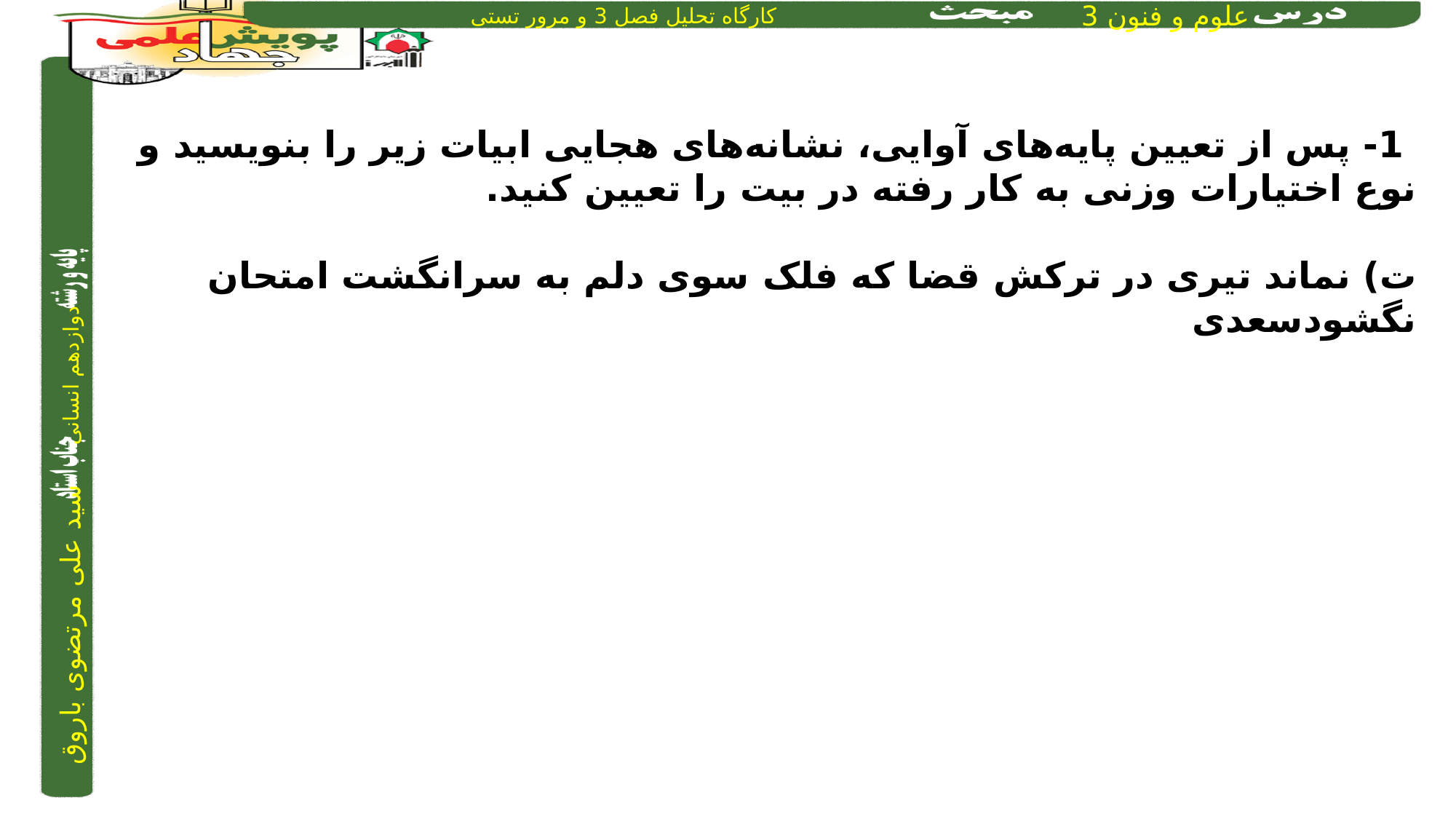

1- پس از تعیین پایه‌های آوایی، نشانه‌های هجایی ابیات زیر را بنویسید و نوع اختیارات وزنی به کار رفته در بیت را تعیین کنید.

ت) نماند تیری در ترکش قضا که فلک	 سوی دلم به سرانگشت امتحان نگشود	سعدی